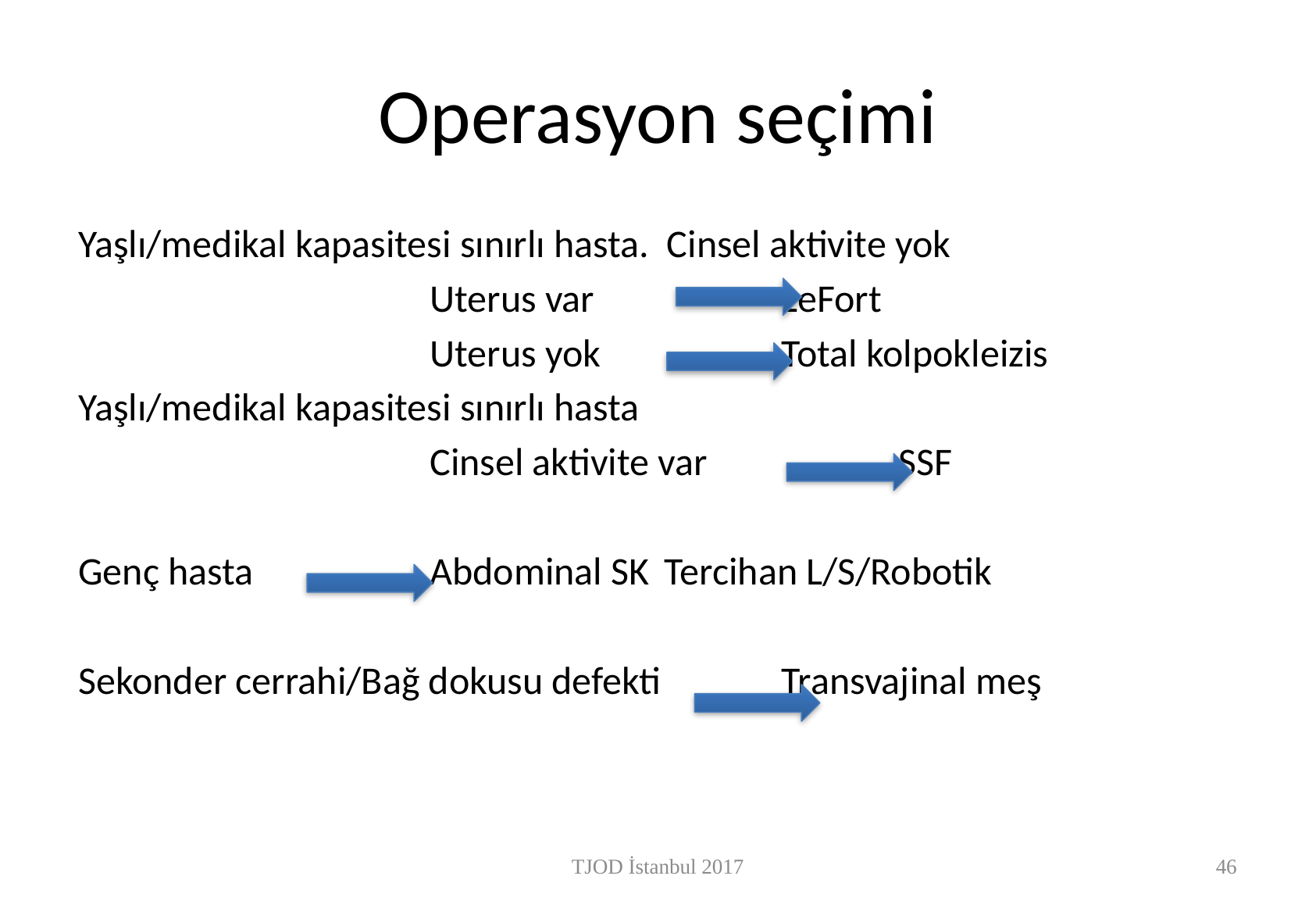

# Operasyon seçimi
Yaşlı/medikal kapasitesi sınırlı hasta.  Cinsel aktivite yok
			Uterus var 		LeFort
			Uterus yok		Total kolpokleizis
Yaşlı/medikal kapasitesi sınırlı hasta
			Cinsel aktivite var		SSF

Genç hasta		Abdominal SK	Tercihan L/S/Robotik

Sekonder cerrahi/Bağ dokusu defekti		Transvajinal meş

TJOD İstanbul 2017
46